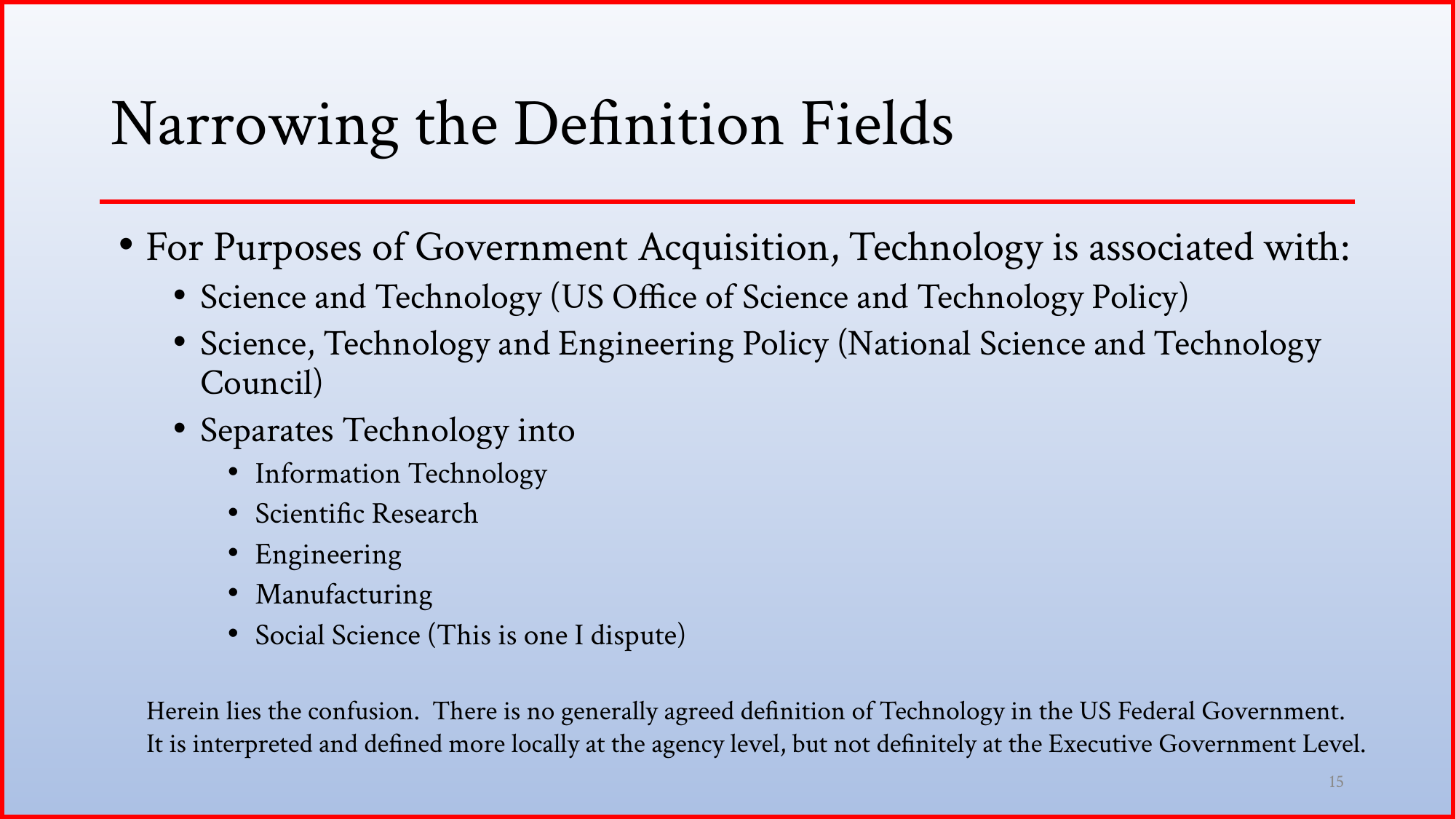

# Narrowing the Definition Fields
For Purposes of Government Acquisition, Technology is associated with:
Science and Technology (US Office of Science and Technology Policy)
Science, Technology and Engineering Policy (National Science and Technology Council)
Separates Technology into
Information Technology
Scientific Research
Engineering
Manufacturing
Social Science (This is one I dispute)

Herein lies the confusion.  There is no generally agreed definition of Technology in the US Federal Government.
It is interpreted and defined more locally at the agency level, but not definitely at the Executive Government Level.
15